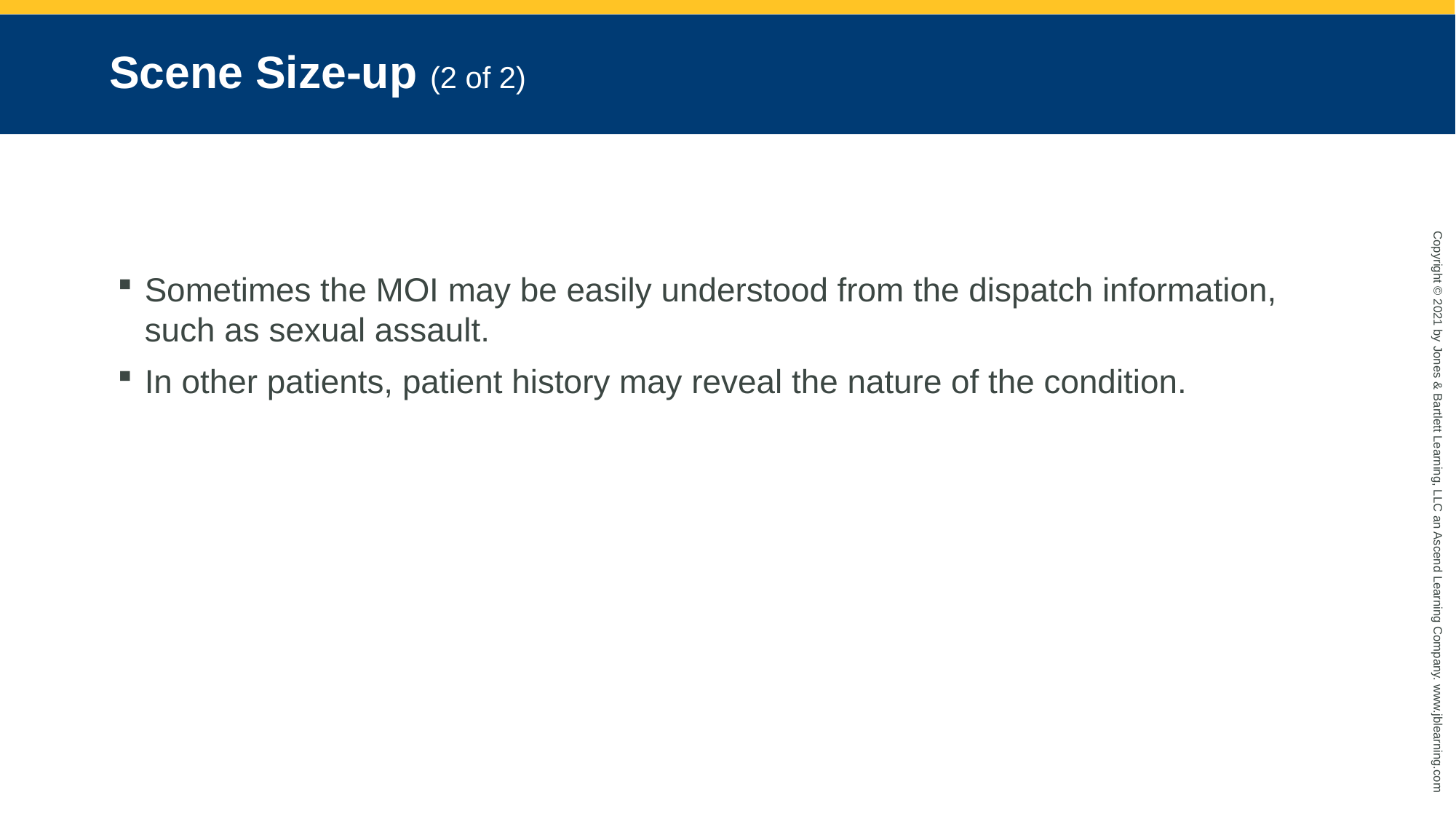

# Scene Size-up (2 of 2)
Sometimes the MOI may be easily understood from the dispatch information, such as sexual assault.
In other patients, patient history may reveal the nature of the condition.